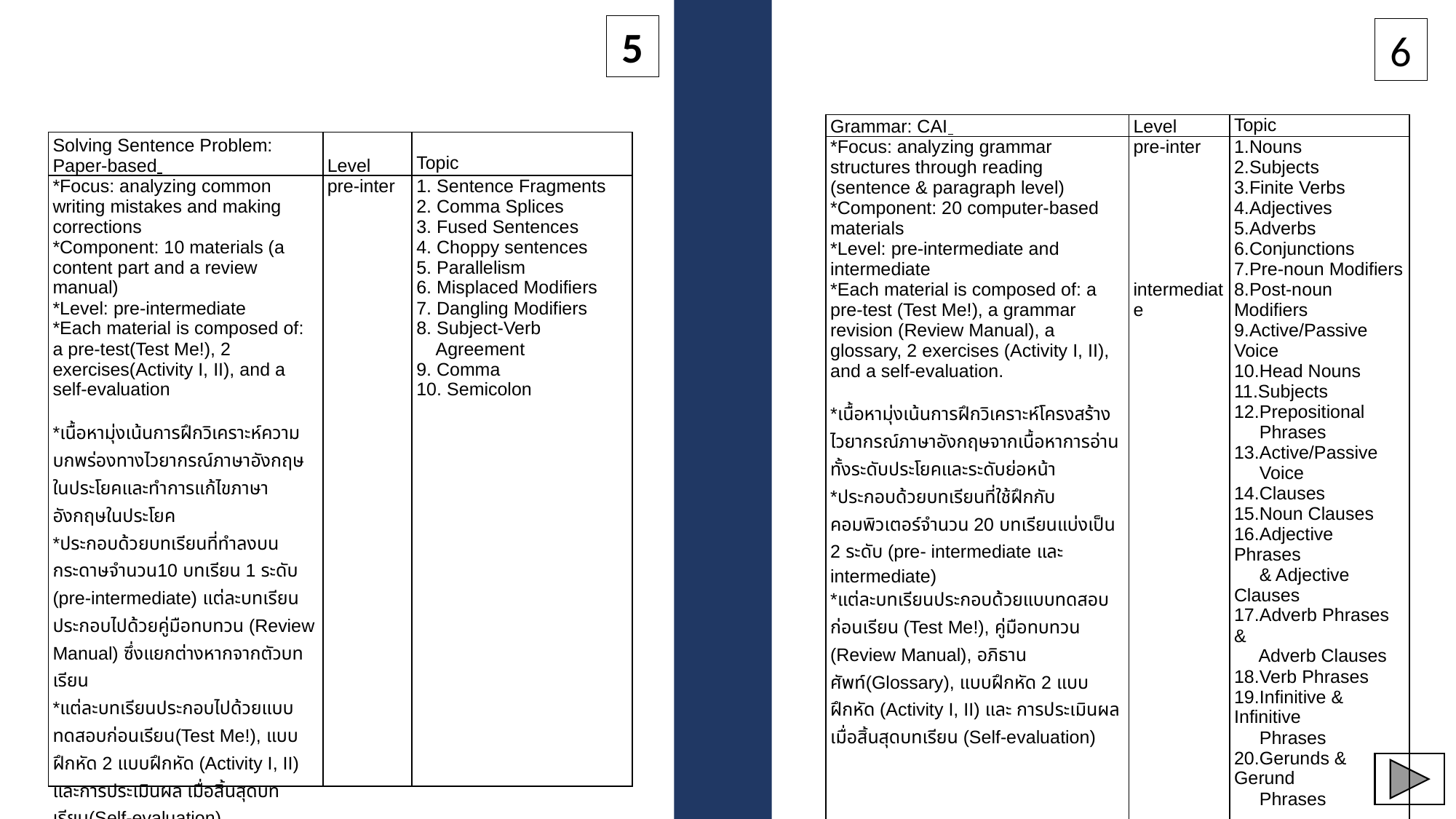

5
6
| Grammar: CAI | Level | Topic |
| --- | --- | --- |
| \*Focus: analyzing grammar structures through reading (sentence & paragraph level) \*Component: 20 computer-based materials \*Level: pre-intermediate and intermediate \*Each material is composed of: a pre-test (Test Me!), a grammar revision (Review Manual), a glossary, 2 exercises (Activity I, II), and a self-evaluation.   \*เนื้อหามุ่งเน้นการฝึกวิเคราะห์โครงสร้างไวยากรณ์ภาษาอังกฤษจากเนื้อหาการอ่านทั้งระดับประโยคและระดับย่อหน้า \*ประกอบด้วยบทเรียนที่ใช้ฝึกกับคอมพิวเตอร์จำนวน 20 บทเรียนแบ่งเป็น 2 ระดับ (pre- intermediate และ intermediate) \*แต่ละบทเรียนประกอบด้วยแบบทดสอบก่อนเรียน (Test Me!), คู่มือทบทวน (Review Manual), อภิธานศัพท์(Glossary), แบบฝึกหัด 2 แบบฝึกหัด (Activity I, II) และ การประเมินผลเมื่อสิ้นสุดบทเรียน (Self-evaluation) | pre-inter             intermediate | 1.Nouns 2.Subjects 3.Finite Verbs 4.Adjectives 5.Adverbs 6.Conjunctions 7.Pre-noun Modifiers 8.Post-noun Modifiers 9.Active/Passive Voice 10.Head Nouns 11.Subjects 12.Prepositional Phrases 13.Active/Passive Voice 14.Clauses 15.Noun Clauses 16.Adjective Phrases & Adjective Clauses 17.Adverb Phrases & Adverb Clauses 18.Verb Phrases 19.Infinitive & Infinitive Phrases 20.Gerunds & Gerund Phrases |
| Solving Sentence Problem: Paper-based | Level | Topic |
| --- | --- | --- |
| \*Focus: analyzing common writing mistakes and making corrections \*Component: 10 materials (a content part and a review manual) \*Level: pre-intermediate \*Each material is composed of: a pre-test(Test Me!), 2 exercises(Activity I, II), and a self-evaluation   \*เนื้อหามุ่งเน้นการฝึกวิเคราะห์ความบกพร่องทางไวยากรณ์ภาษาอังกฤษในประโยคและทำการแก้ไขภาษาอังกฤษในประโยค \*ประกอบด้วยบทเรียนที่ทำลงบนกระดาษจำนวน10 บทเรียน 1 ระดับ (pre-intermediate) แต่ละบทเรียนประกอบไปด้วยคู่มือทบทวน (Review Manual) ซึ่งแยกต่างหากจากตัวบทเรียน \*แต่ละบทเรียนประกอบไปด้วยแบบทดสอบก่อนเรียน(Test Me!), แบบฝึกหัด 2 แบบฝึกหัด (Activity I, II) และการประเมินผล เมื่อสิ้นสุดบทเรียน(Self-evaluation) | pre-inter | 1. Sentence Fragments 2. Comma Splices 3. Fused Sentences 4. Choppy sentences 5. Parallelism 6. Misplaced Modifiers 7. Dangling Modifiers 8. Subject-Verb Agreement 9. Comma 10. Semicolon |